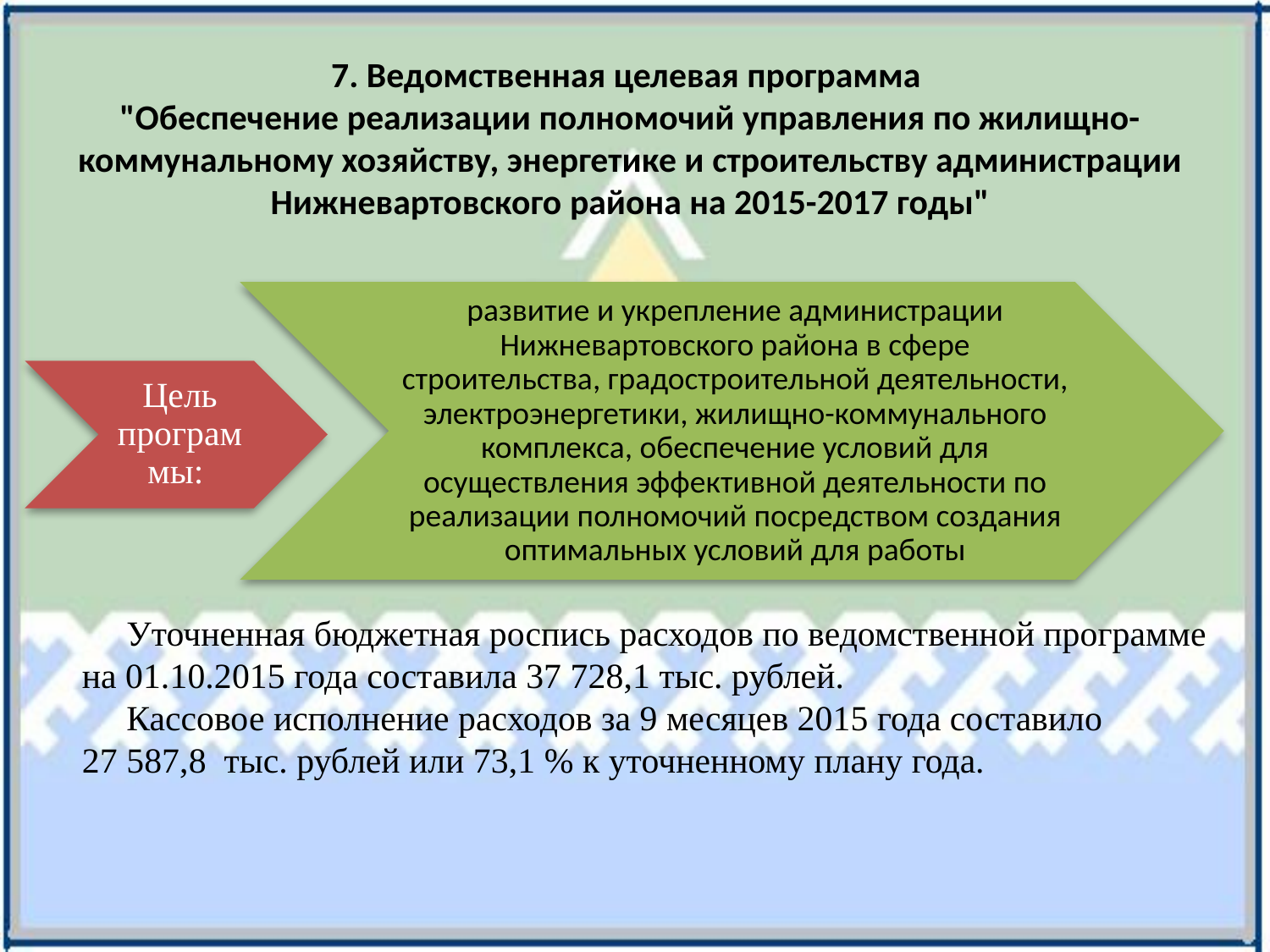

7. Ведомственная целевая программа
"Обеспечение реализации полномочий управления по жилищно-коммунальному хозяйству, энергетике и строительству администрации Нижневартовского района на 2015-2017 годы"
Цель программы:
развитие и укрепление администрации Нижневартовского района в сфере строительства, градостроительной деятельности, электроэнергетики, жилищно-коммунального комплекса, обеспечение условий для осуществления эффективной деятельности по реализации полномочий посредством создания оптимальных условий для работы
     Уточненная бюджетная роспись расходов по ведомственной программе на 01.10.2015 года составила 37 728,1 тыс. рублей.
     Кассовое исполнение расходов за 9 месяцев 2015 года составило 27 587,8  тыс. рублей или 73,1 % к уточненному плану года.